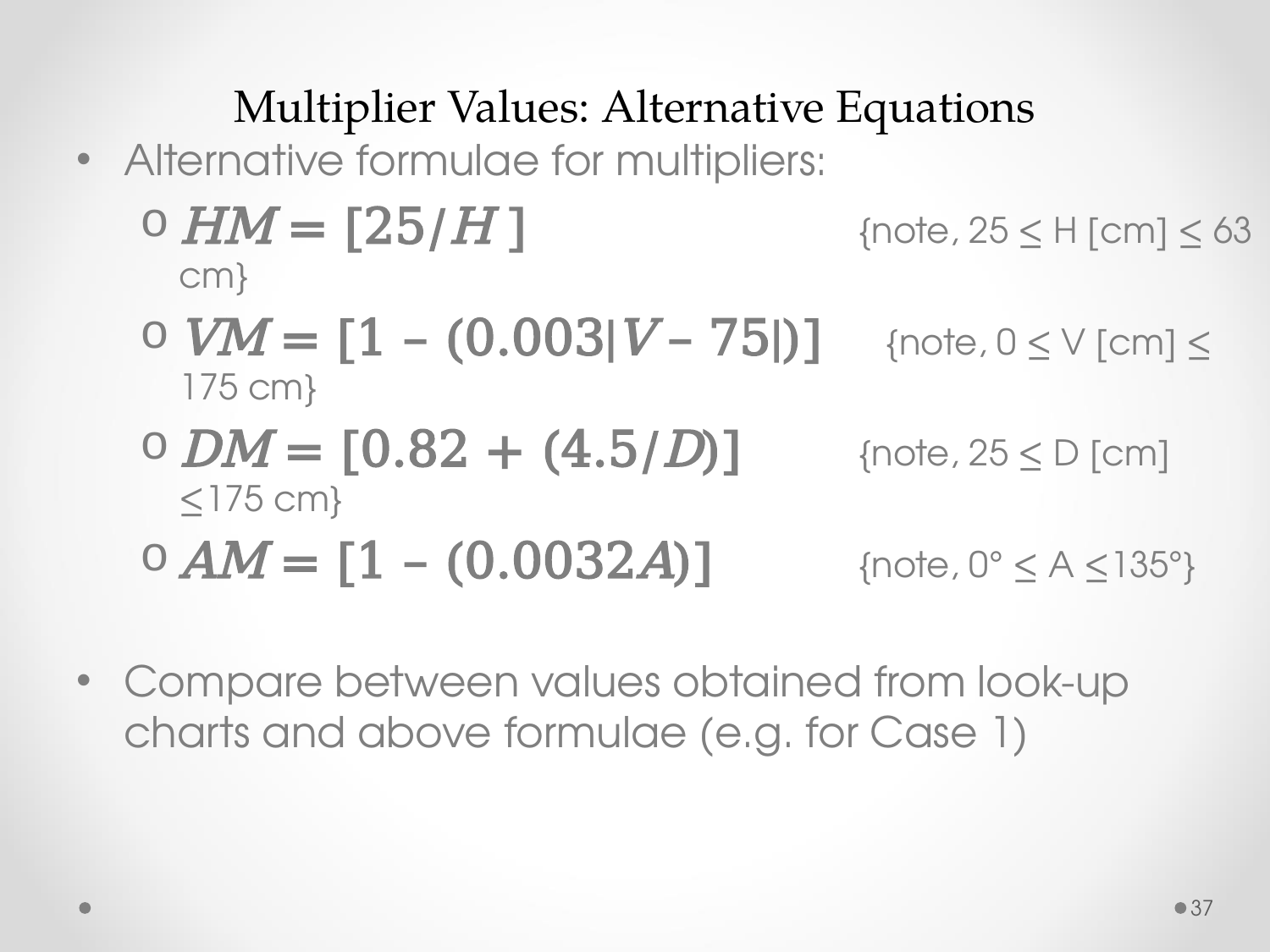

# Multiplier Values: Alternative Equations

Alternative formulae for multipliers:
HM = [25/H ]			     {note, 25 ≤ H [cm] ≤ 63 cm}
VM = [1 – (0.003|V – 75|)]    {note, 0 ≤ V [cm] ≤ 175 cm}
DM = [0.82 + (4.5/D)]	     {note, 25 ≤ D [cm] ≤175 cm}
AM = [1 – (0.0032A)]	     {note, 0° ≤ A ≤135°}

Compare between values obtained from look-up charts and above formulae (e.g. for Case 1)
37